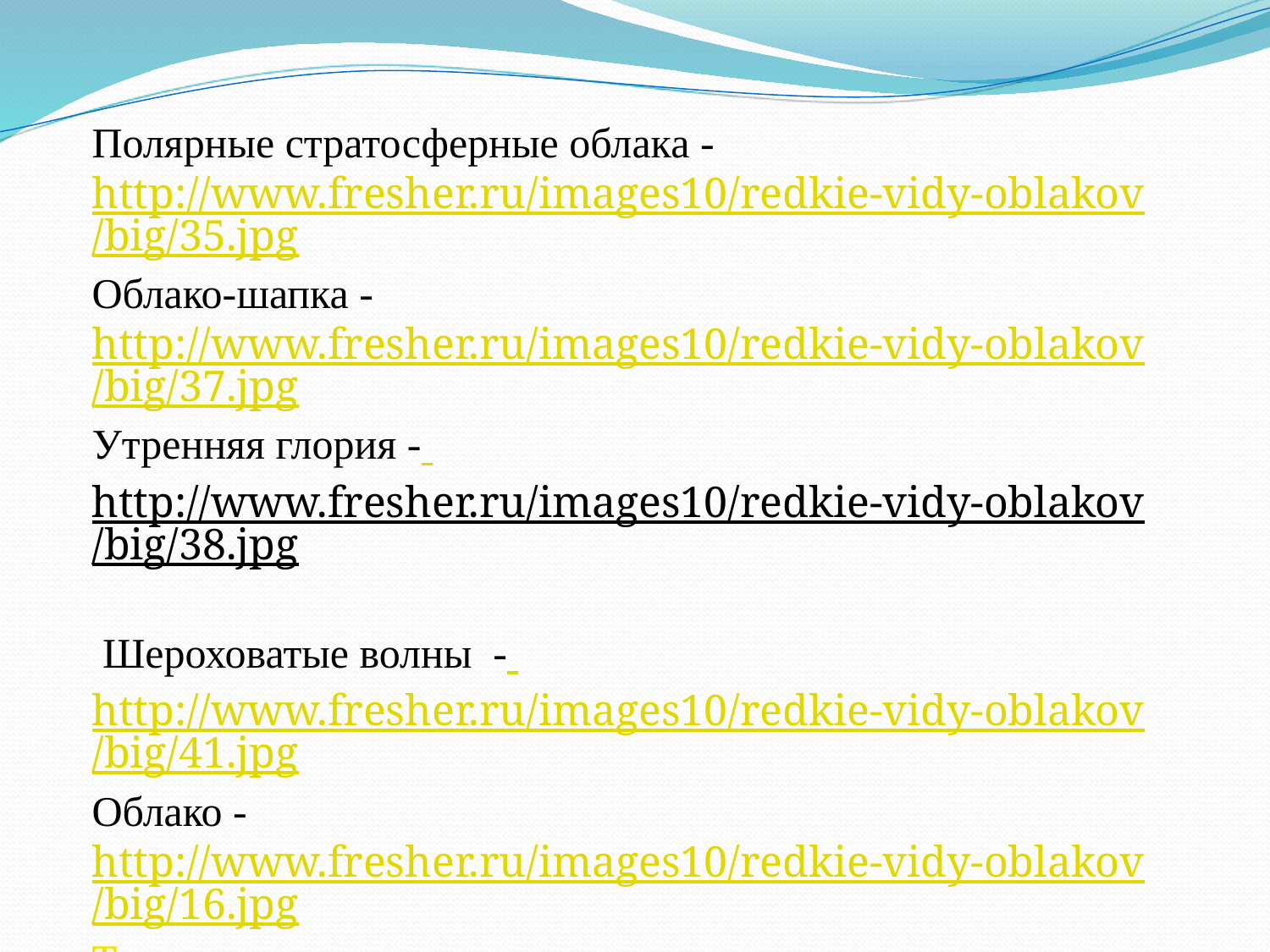

Полярные стратосферные облака -http://www.fresher.ru/images10/redkie-vidy-oblakov/big/35.jpg
Облако-шапка -http://www.fresher.ru/images10/redkie-vidy-oblakov/big/37.jpg
Утренняя глория - http://www.fresher.ru/images10/redkie-vidy-oblakov/big/38.jpg
 Шероховатые волны  - http://www.fresher.ru/images10/redkie-vidy-oblakov/big/41.jpg
Облако - http://www.fresher.ru/images10/redkie-vidy-oblakov/big/16.jpg
Текст:
http://www.fresher.ru/2012/04/04/redkie-vidy-oblakov/